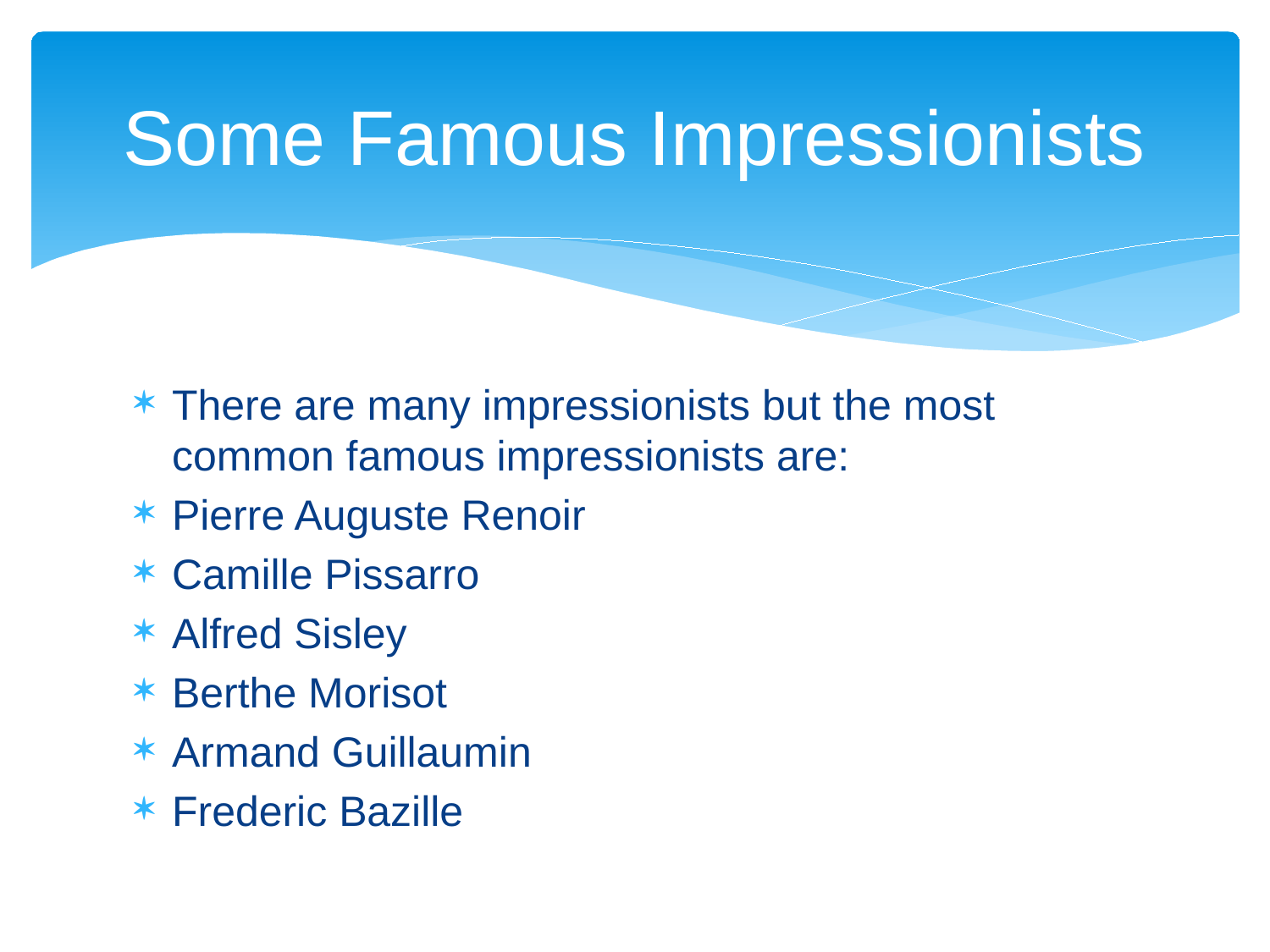

# Some Famous Impressionists
There are many impressionists but the most common famous impressionists are:
Pierre Auguste Renoir
Camille Pissarro
Alfred Sisley
Berthe Morisot
Armand Guillaumin
Frederic Bazille